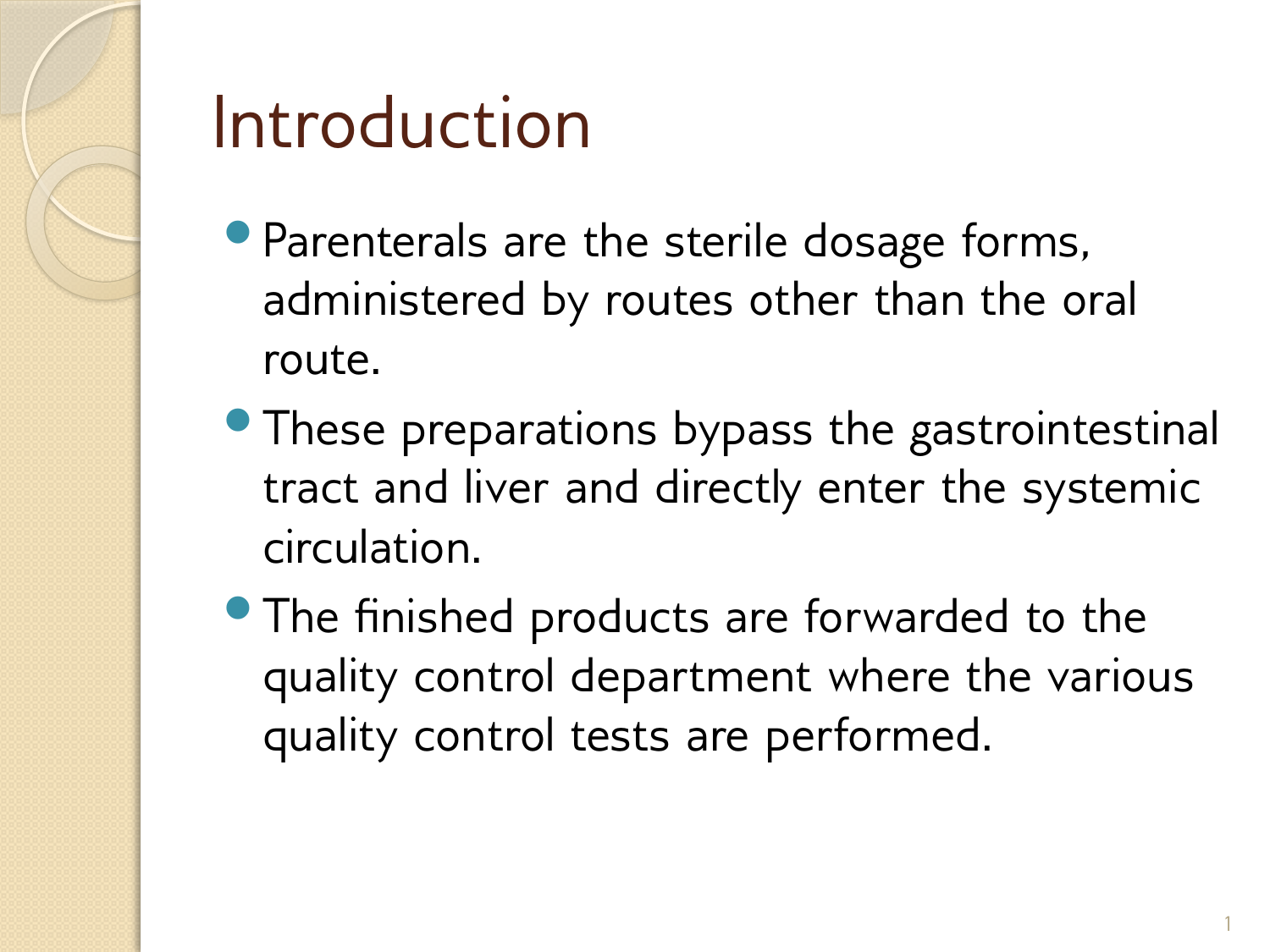

# Introduction
Parenterals are the sterile dosage forms, administered by routes other than the oral route.
These preparations bypass the gastrointestinal tract and liver and directly enter the systemic circulation.
The finished products are forwarded to the quality control department where the various quality control tests are performed.
1